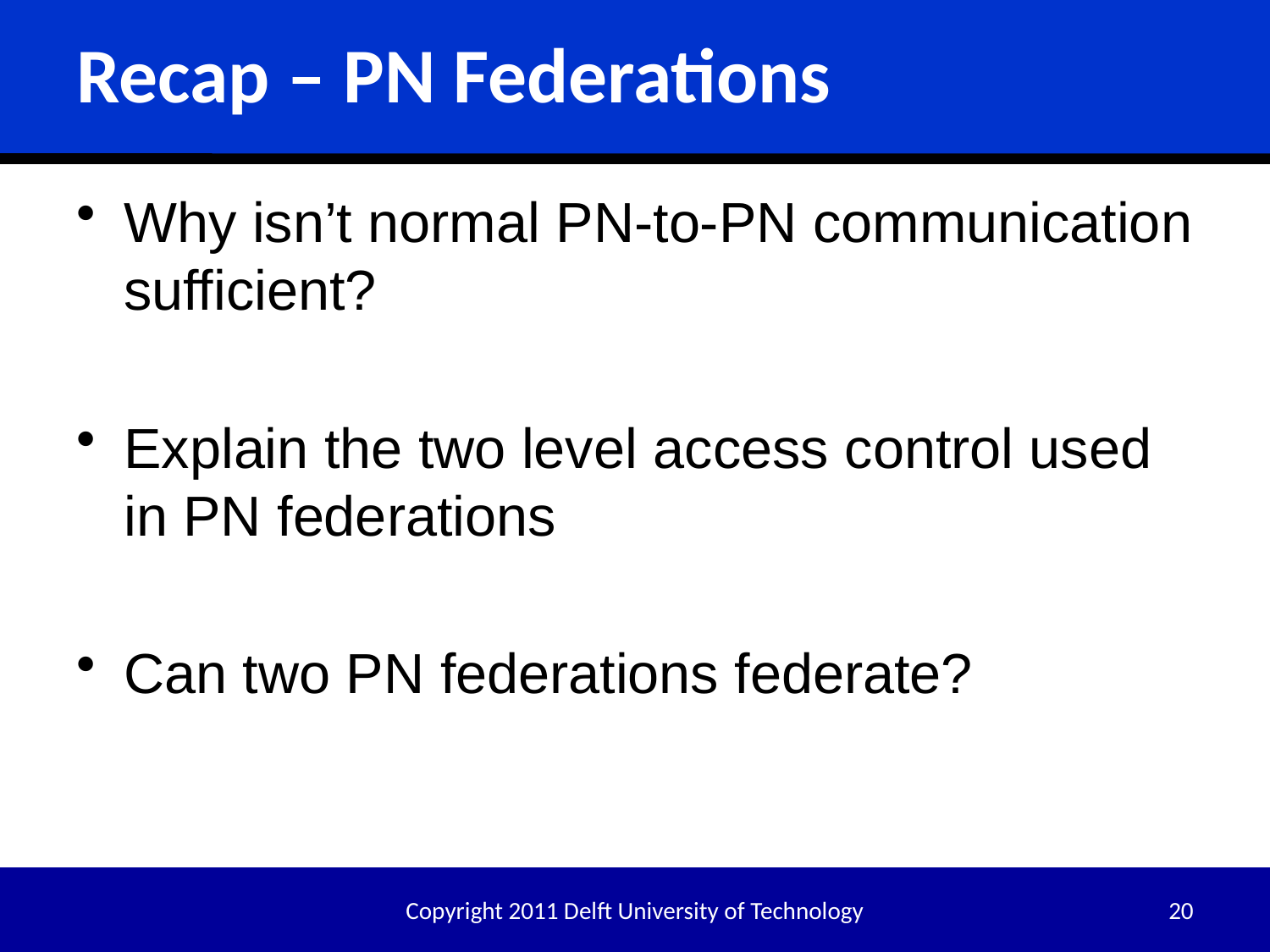

# Recap – PN Federations
Why isn’t normal PN-to-PN communication sufficient?

Explain the two level access control used in PN federations

Can two PN federations federate?
Copyright 2011 Delft University of Technology
20